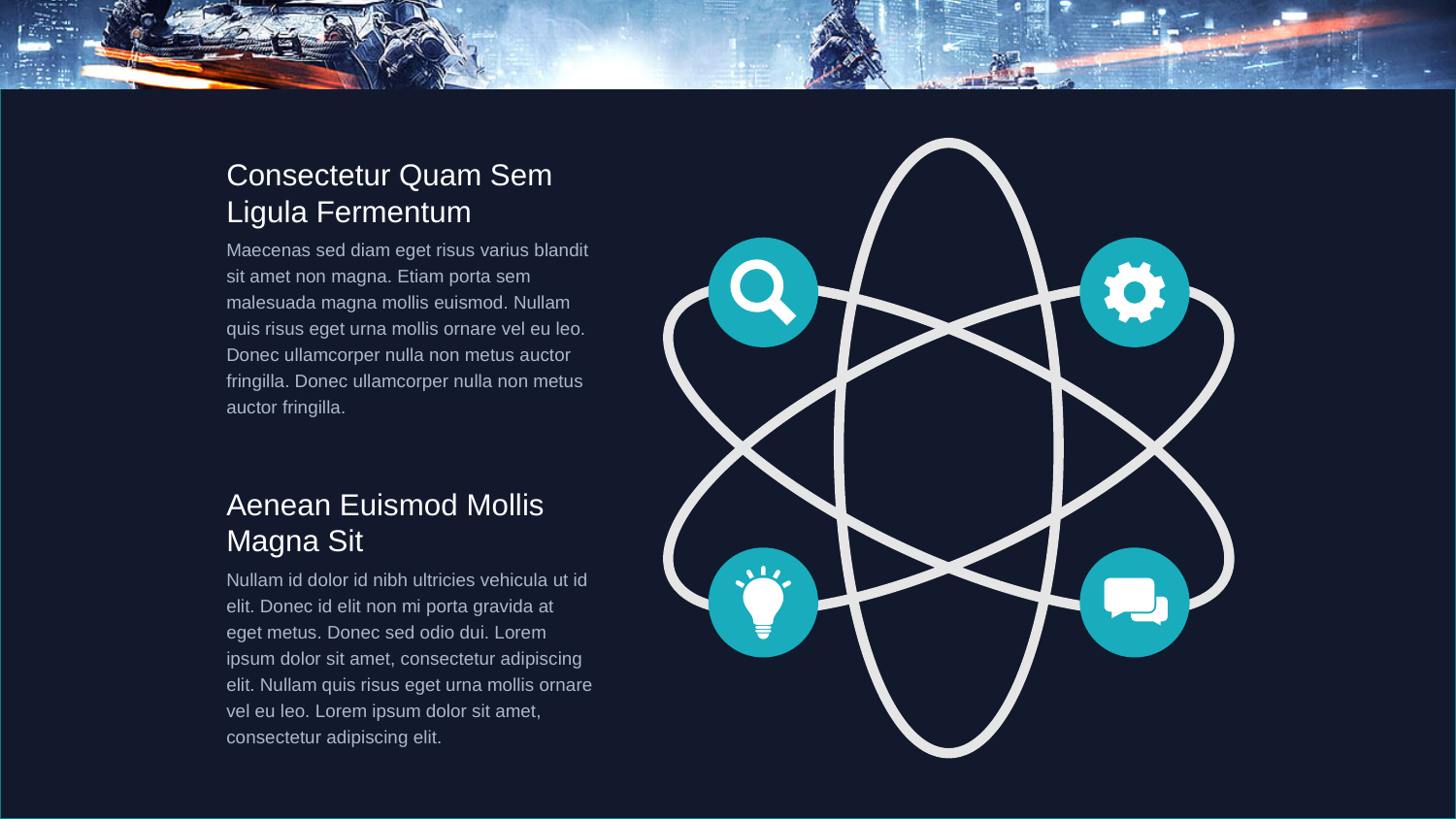

Consectetur Quam Sem Ligula Fermentum
Maecenas sed diam eget risus varius blandit sit amet non magna. Etiam porta sem malesuada magna mollis euismod. Nullam quis risus eget urna mollis ornare vel eu leo. Donec ullamcorper nulla non metus auctor fringilla. Donec ullamcorper nulla non metus auctor fringilla.
Aenean Euismod Mollis Magna Sit
Nullam id dolor id nibh ultricies vehicula ut id elit. Donec id elit non mi porta gravida at eget metus. Donec sed odio dui. Lorem ipsum dolor sit amet, consectetur adipiscing elit. Nullam quis risus eget urna mollis ornare vel eu leo. Lorem ipsum dolor sit amet, consectetur adipiscing elit.